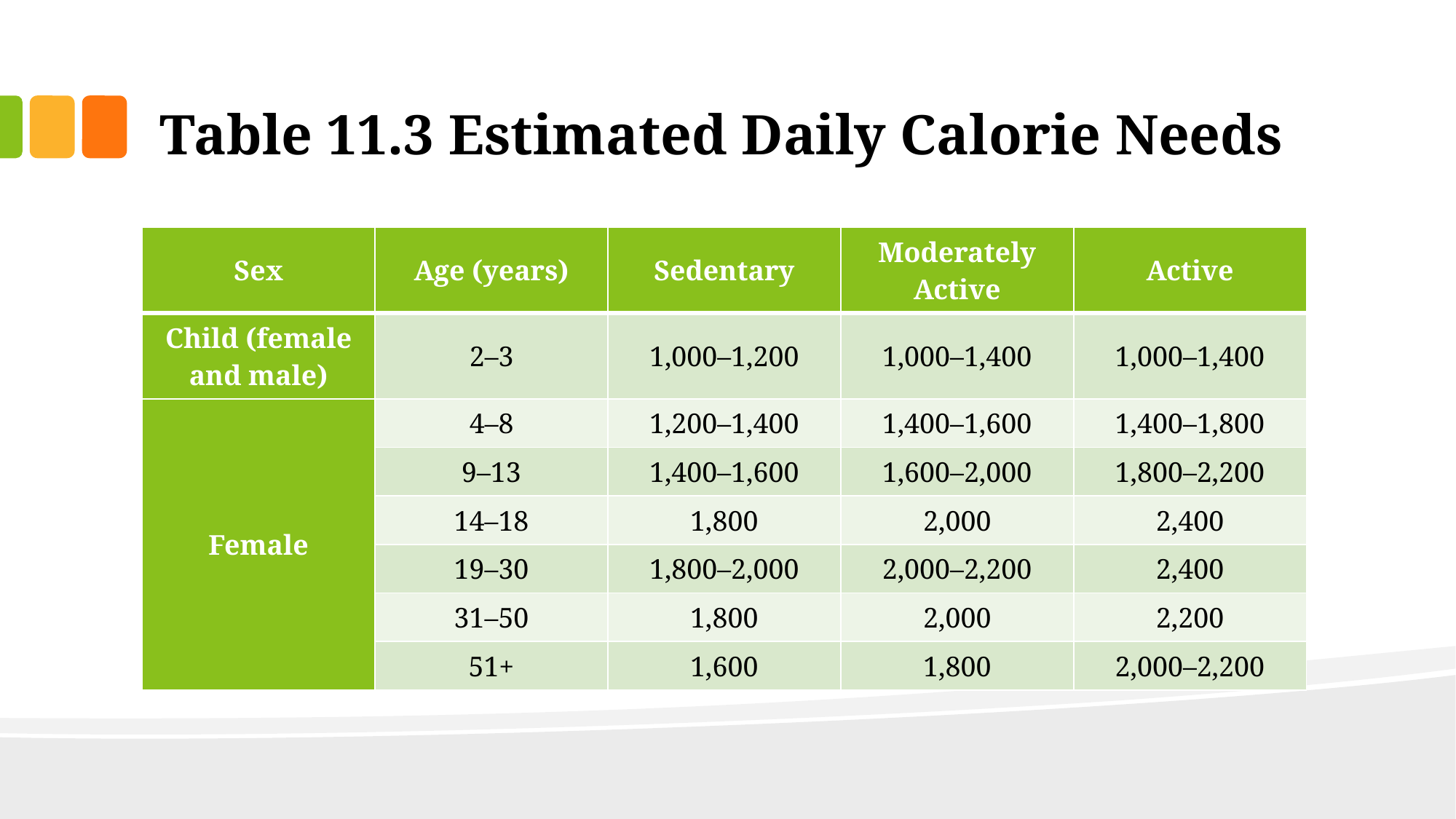

# Table 11.3 Estimated Daily Calorie Needs
| Sex | Age (years) | Sedentary | Moderately Active | Active |
| --- | --- | --- | --- | --- |
| Child (female and male) | 2–3 | 1,000–1,200 | 1,000–1,400 | 1,000–1,400 |
| Female | 4–8 | 1,200–1,400 | 1,400–1,600 | 1,400–1,800 |
|  | 9–13 | 1,400–1,600 | 1,600–2,000 | 1,800–2,200 |
|  | 14–18 | 1,800 | 2,000 | 2,400 |
|  | 19–30 | 1,800–2,000 | 2,000–2,200 | 2,400 |
|  | 31–50 | 1,800 | 2,000 | 2,200 |
|  | 51+ | 1,600 | 1,800 | 2,000–2,200 |